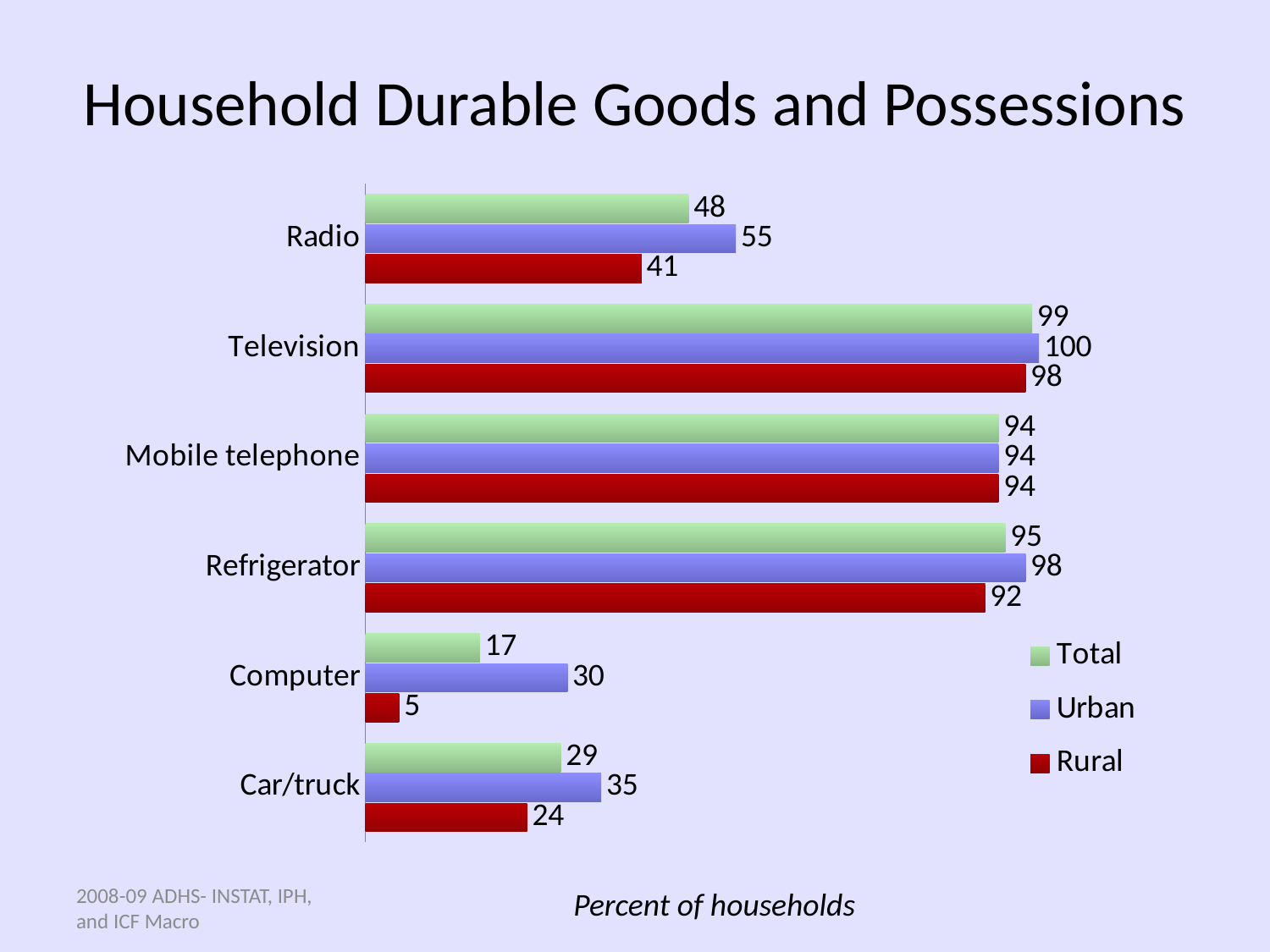

# Household Durable Goods and Possessions

### Chart

| Category | Rural | Urban | Total |
|---|---|---|---|
| Car/truck | 24.0 | 35.0 | 29.0 |
| Computer | 5.0 | 30.0 | 17.0 |
| Refrigerator | 92.0 | 98.0 | 95.0 |
| Mobile telephone | 94.0 | 94.0 | 94.0 |
| Television | 98.0 | 100.0 | 99.0 |
| Radio | 41.0 | 55.0 | 48.0 |
Percent of households
2008-09 ADHS- INSTAT, IPH, and ICF Macro